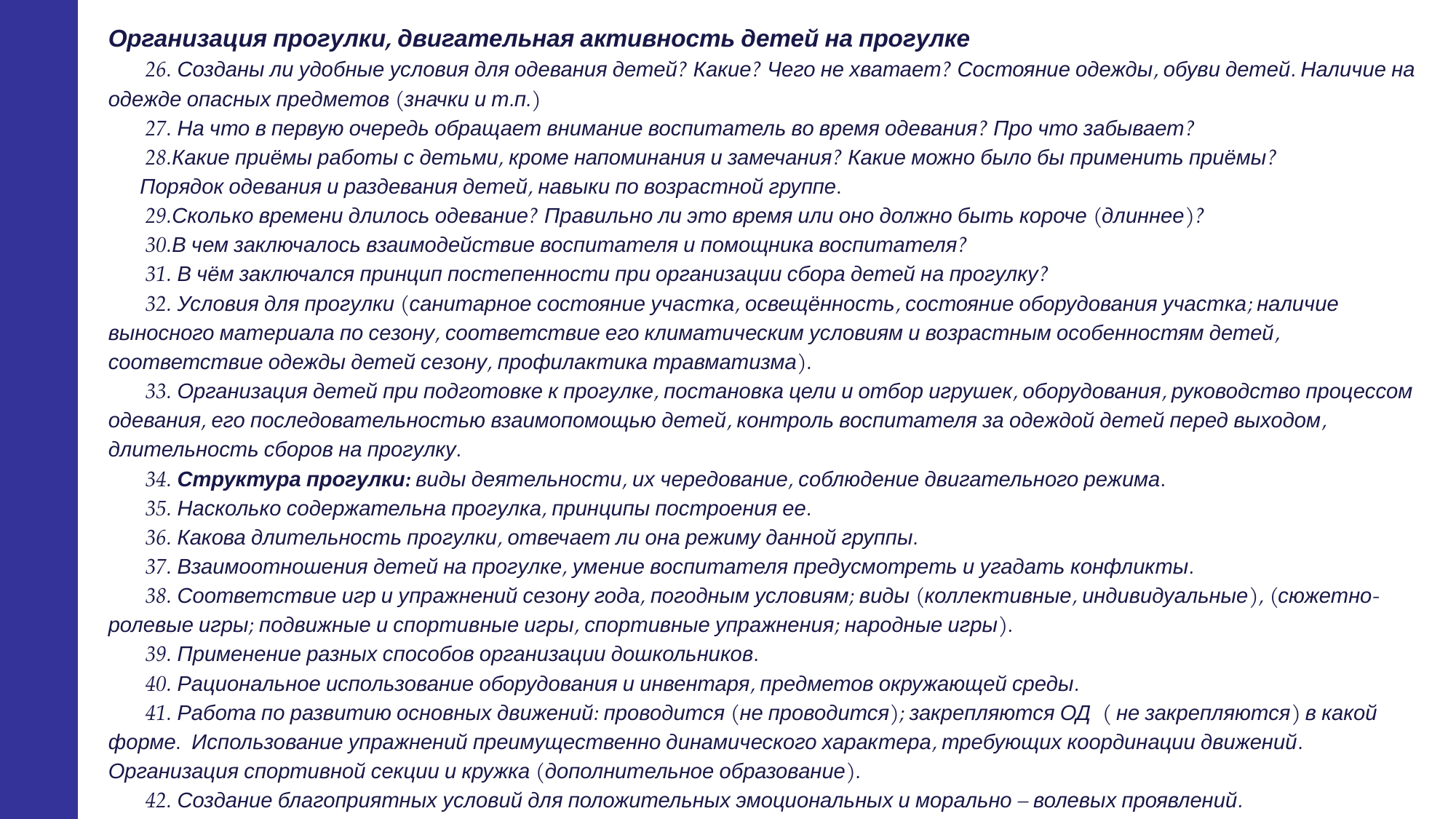

Организация прогулки, двигательная активность детей на прогулке
       26. Созданы ли удобные условия для одевания детей? Какие? Чего не хватает? Состояние одежды, обуви детей. Наличие на одежде опасных предметов (значки и т.п.)
       27. На что в первую очередь обращает внимание воспитатель во время одевания? Про что забывает?
       28.Какие приёмы работы с детьми, кроме напоминания и замечания? Какие можно было бы применить приёмы?
      Порядок одевания и раздевания детей, навыки по возрастной группе.
       29.Сколько времени длилось одевание? Правильно ли это время или оно должно быть короче (длиннее)?
       30.В чем заключалось взаимодействие воспитателя и помощника воспитателя?
       31. В чём заключался принцип постепенности при организации сбора детей на прогулку?
       32. Условия для прогулки (санитарное состояние участка, освещённость, состояние оборудования участка; наличие выносного материала по сезону, соответствие его климатическим условиям и возрастным особенностям детей, соответствие одежды детей сезону, профилактика травматизма).
       33. Организация детей при подготовке к прогулке, постановка цели и отбор игрушек, оборудования, руководство процессом одевания, его последовательностью взаимопомощью детей, контроль воспитателя за одеждой детей перед выходом, длительность сборов на прогулку.
       34. Структура прогулки: виды деятельности, их чередование, соблюдение двигательного режима.
       35. Насколько содержательна прогулка, принципы построения ее.
       36. Какова длительность прогулки, отвечает ли она режиму данной группы.
       37. Взаимоотношения детей на прогулке, умение воспитателя предусмотреть и угадать конфликты.
       38. Соответствие игр и упражнений сезону года, погодным условиям; виды (коллективные, индивидуальные), (сюжетно-ролевые игры; подвижные и спортивные игры, спортивные упражнения; народные игры).
       39. Применение разных способов организации дошкольников.
       40. Рациональное использование оборудования и инвентаря, предметов окружающей среды.
       41. Работа по развитию основных движений: проводится (не проводится); закрепляются ОД  ( не закрепляются) в какой форме.  Использование упражнений преимущественно динамического характера, требующих координации движений. Организация спортивной секции и кружка (дополнительное образование).
       42. Создание благоприятных условий для положительных эмоциональных и морально – волевых проявлений.
       43. Организация трудовой деятельности (чёткое руководство, посильная работа, мотивация).